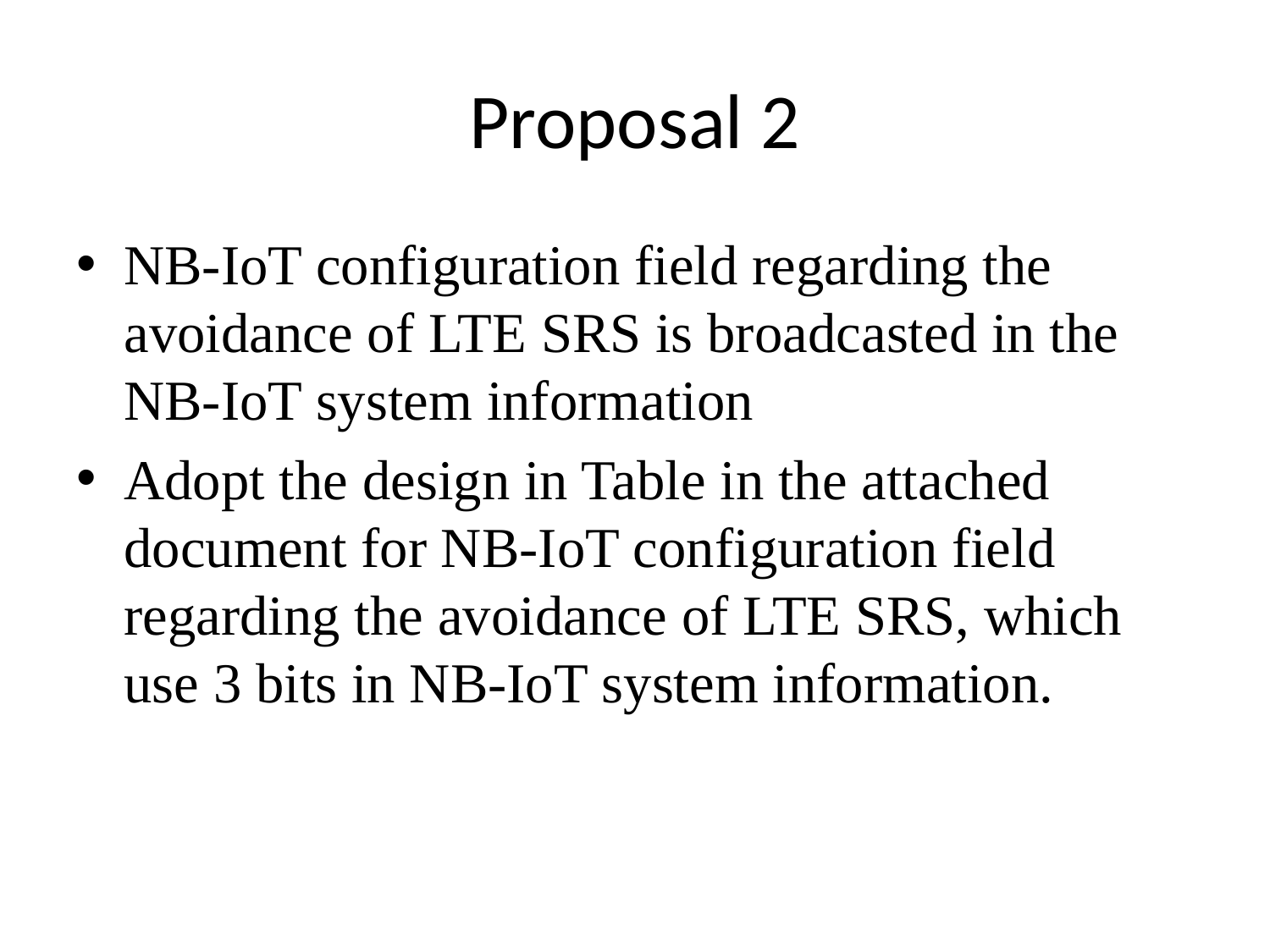

# Proposal 2
NB-IoT configuration field regarding the avoidance of LTE SRS is broadcasted in the NB-IoT system information
Adopt the design in Table in the attached document for NB-IoT configuration field regarding the avoidance of LTE SRS, which use 3 bits in NB-IoT system information.